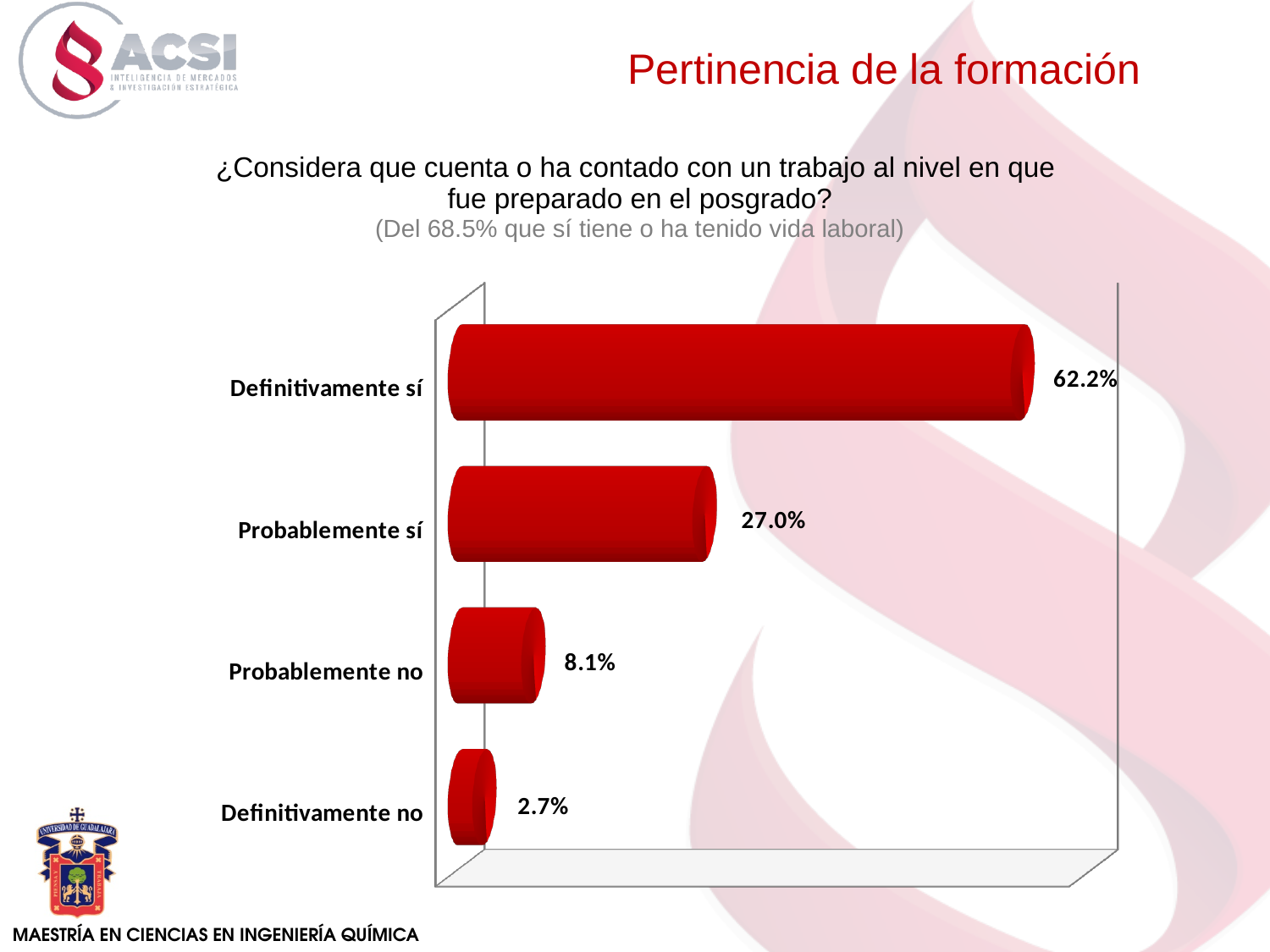

Pertinencia de la formación

[unsupported chart]

¿Considera que cuenta o ha contado con un trabajo al nivel en que
fue preparado en el posgrado?
(Del 68.5% que sí tiene o ha tenido vida laboral)